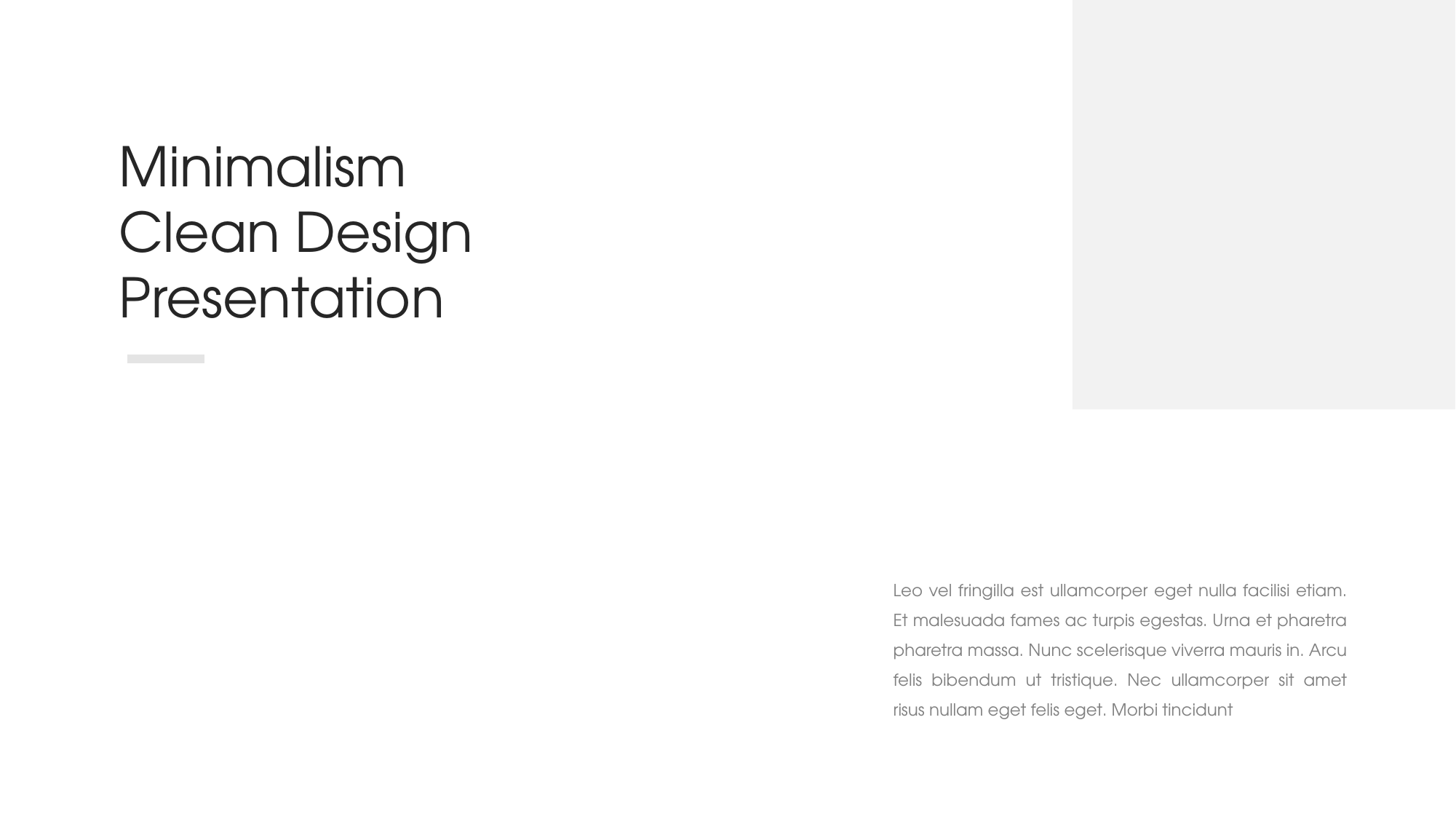

Minimalism Clean Design Presentation

Leo vel fringilla est ullamcorper eget nulla facilisi etiam. Et malesuada fames ac turpis egestas. Urna et pharetra pharetra massa. Nunc scelerisque viverra mauris in. Arcu felis bibendum ut tristique. Nec ullamcorper sit amet risus nullam eget felis eget. Morbi tincidunt